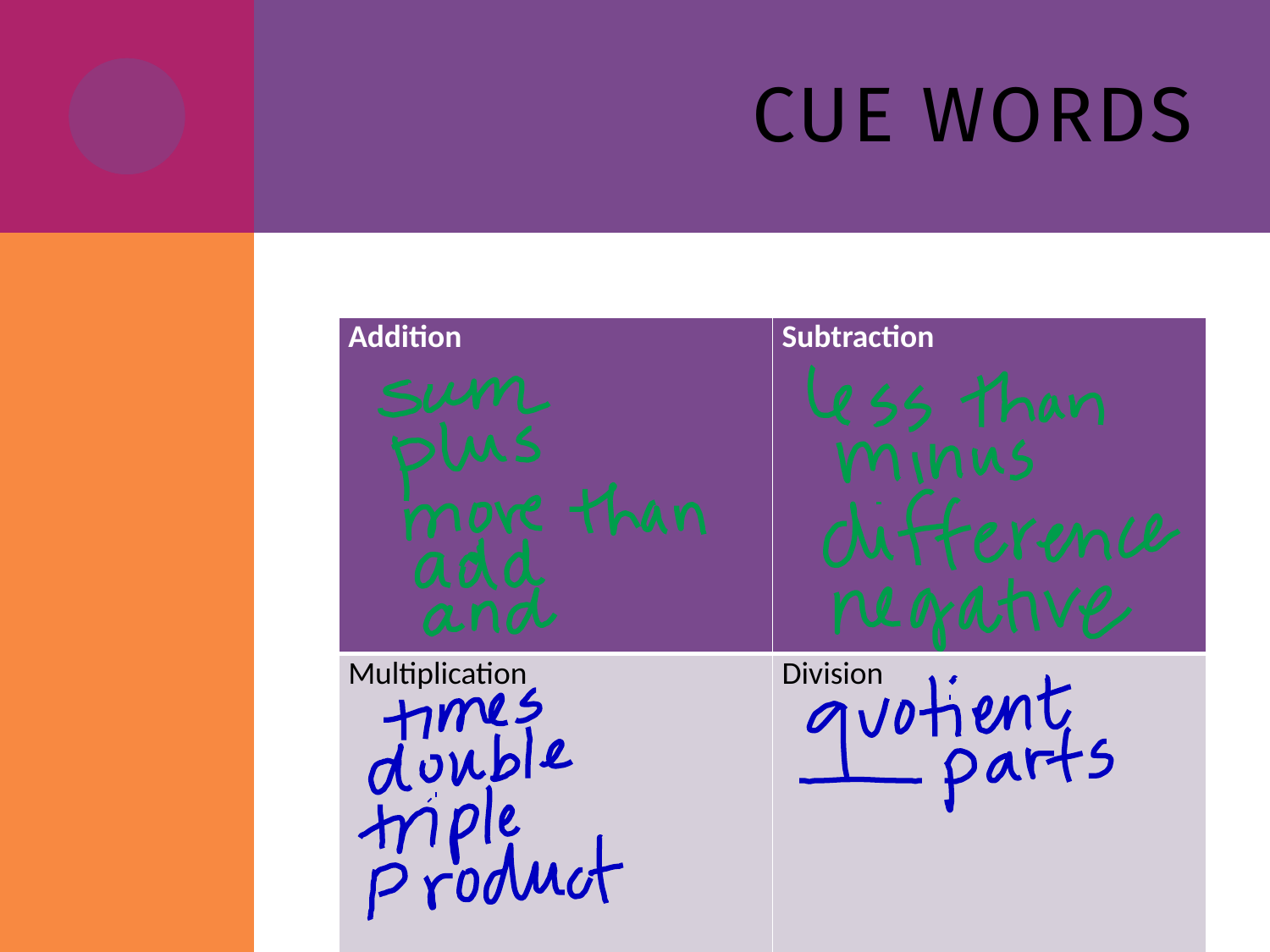

# Cue words
| Addition | Subtraction |
| --- | --- |
| Multiplication | Division |